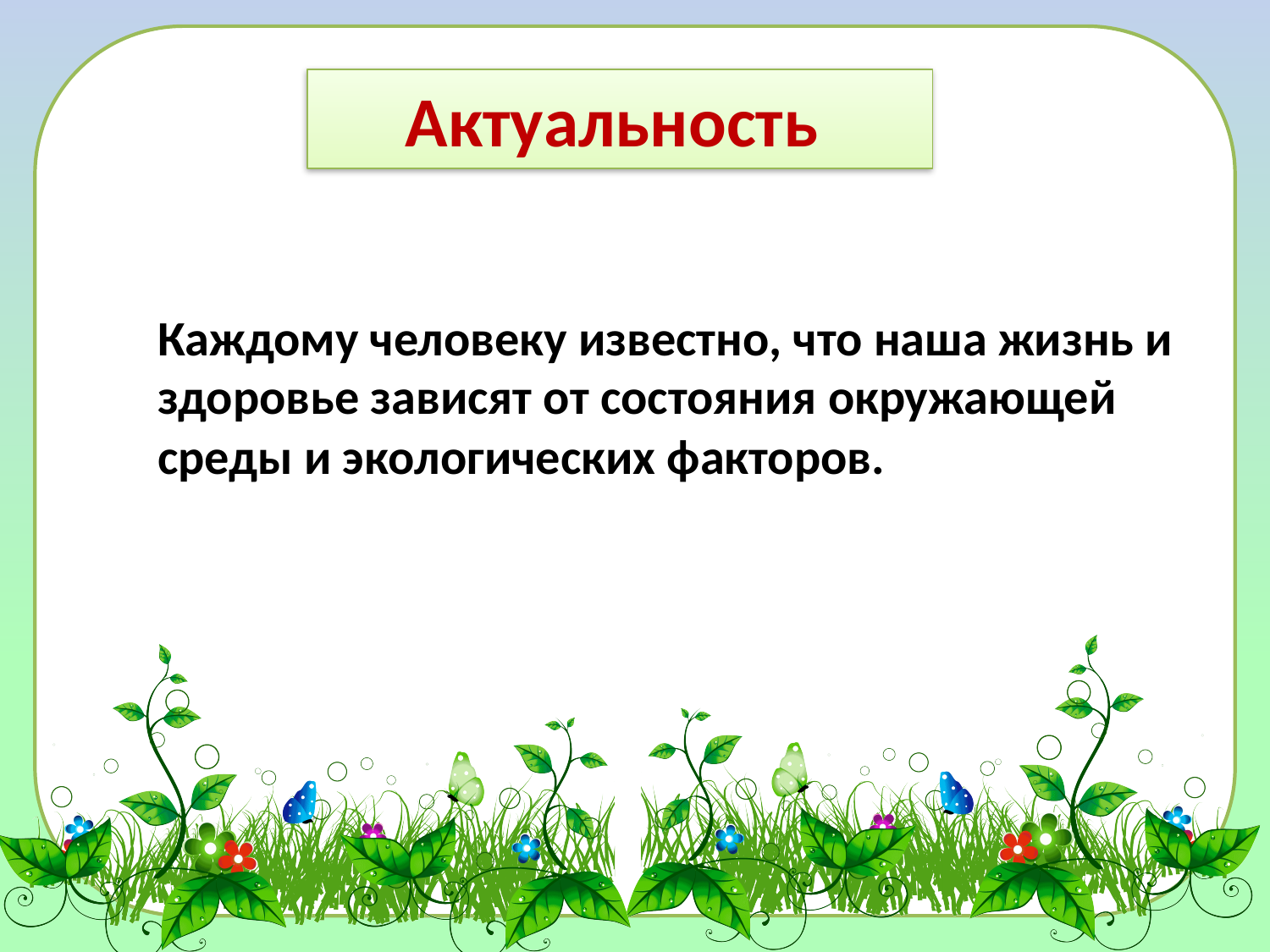

Актуальность

Каждому человеку известно, что наша жизнь и здоровье зависят от состояния окружающей среды и экологических факторов.